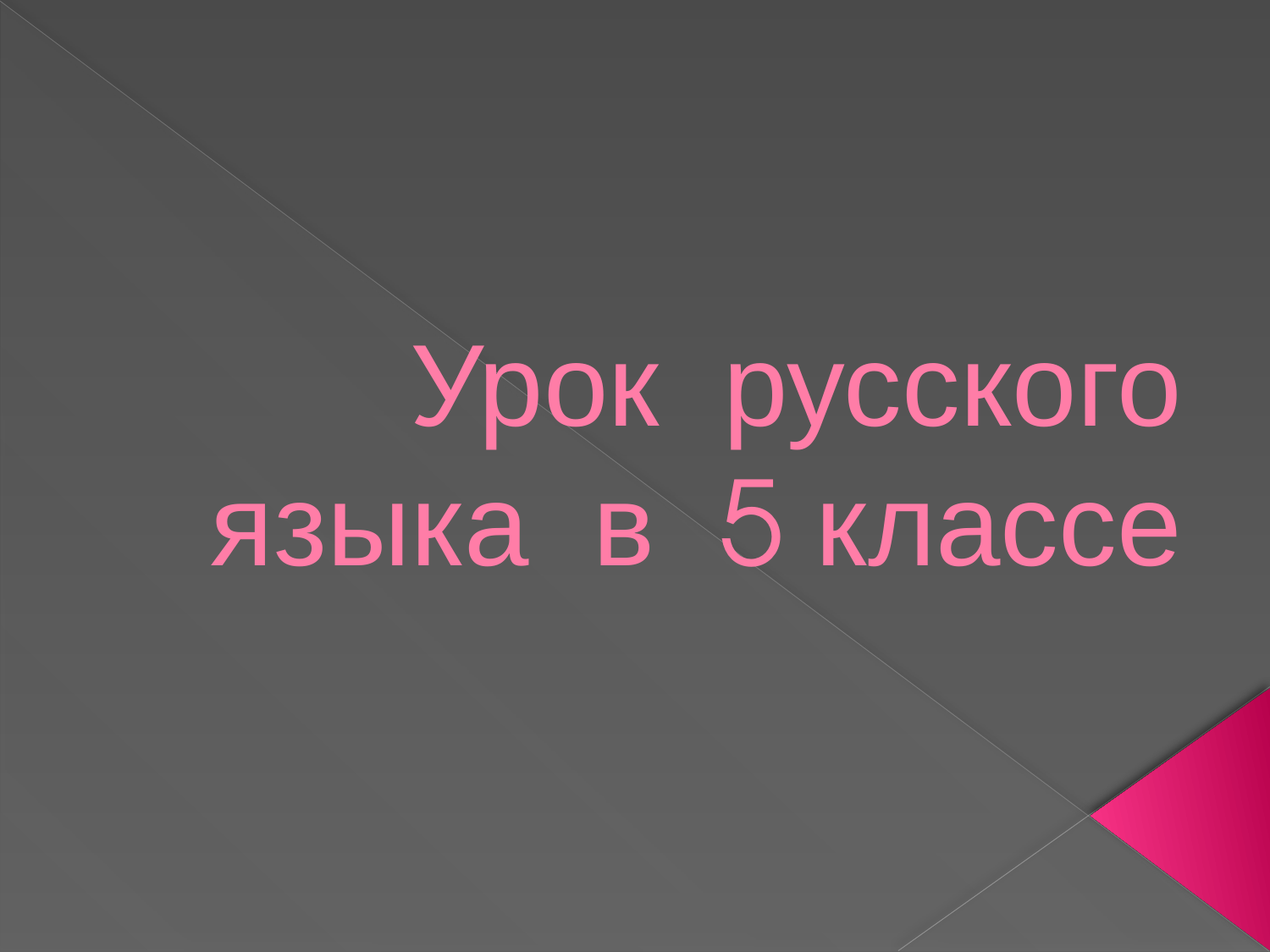

# Урок  русского языка  в  5 классе